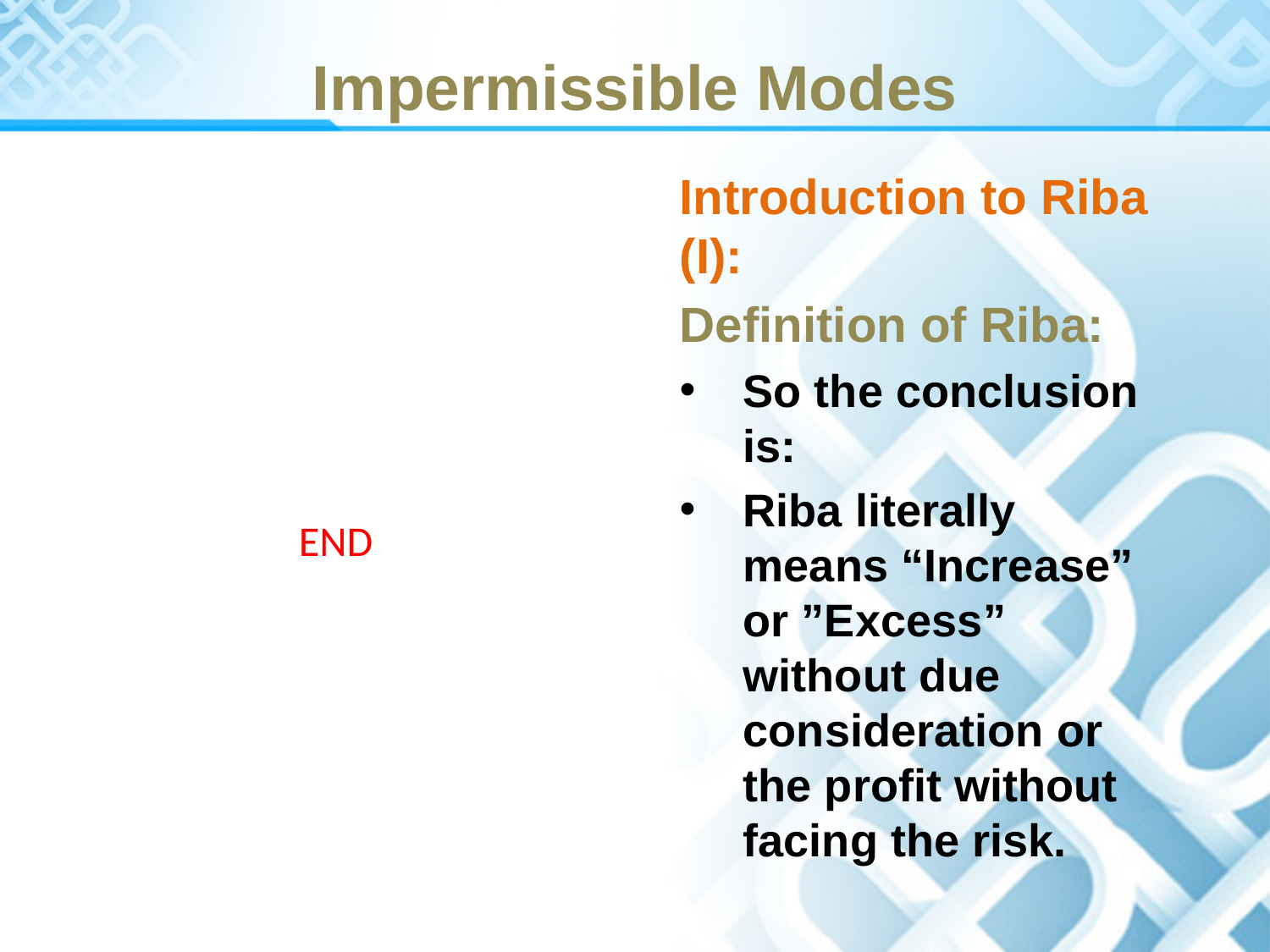

Impermissible Modes
Introduction to Riba (I):
Definition of Riba:
So the conclusion is:
Riba literally means “Increase” or ”Excess” without due consideration or the profit without facing the risk.
END